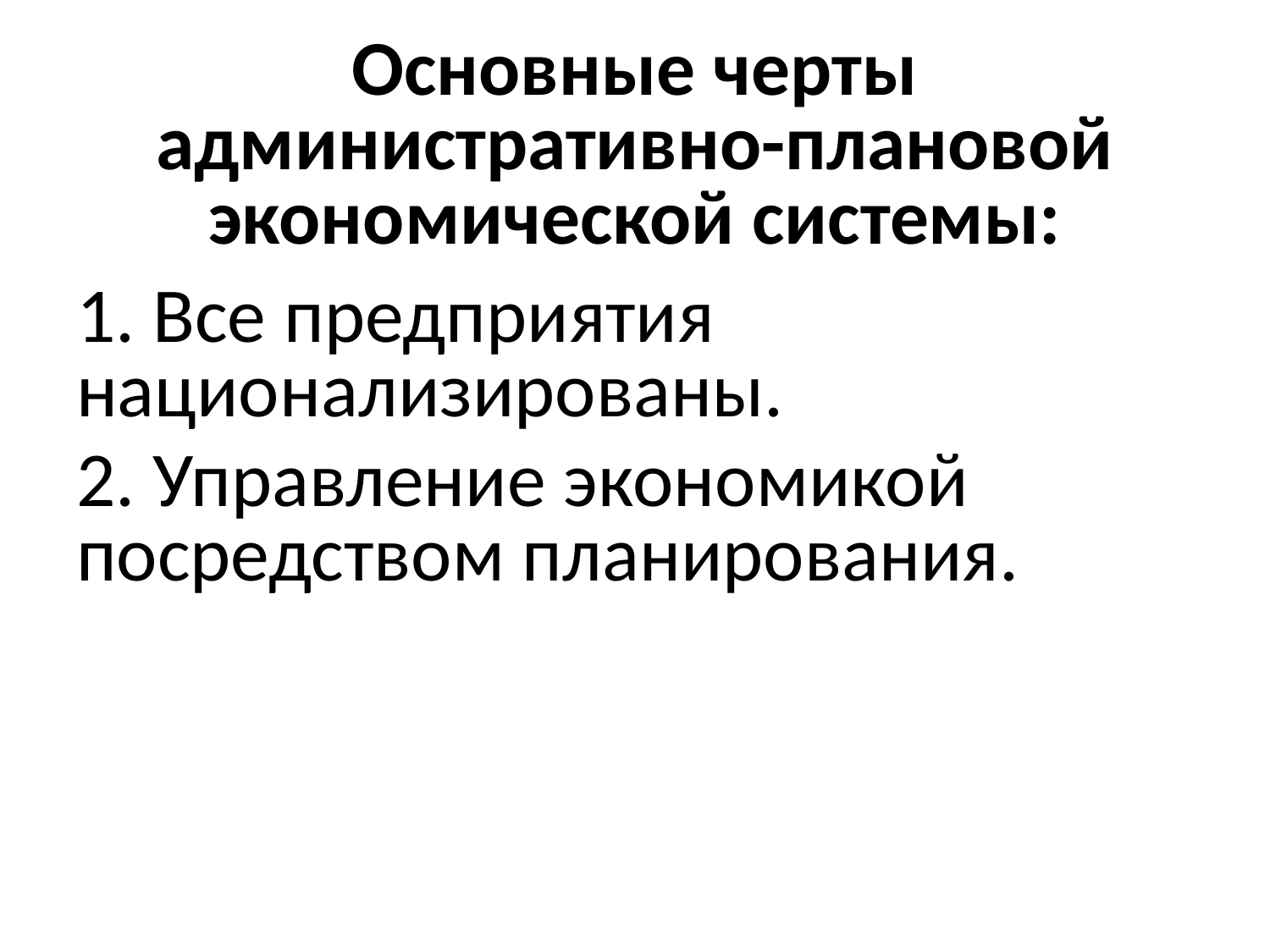

# Основные черты административно-плановой экономической системы:
1. Все предприятия национализированы.
2. Управление экономикой посредством планирования.